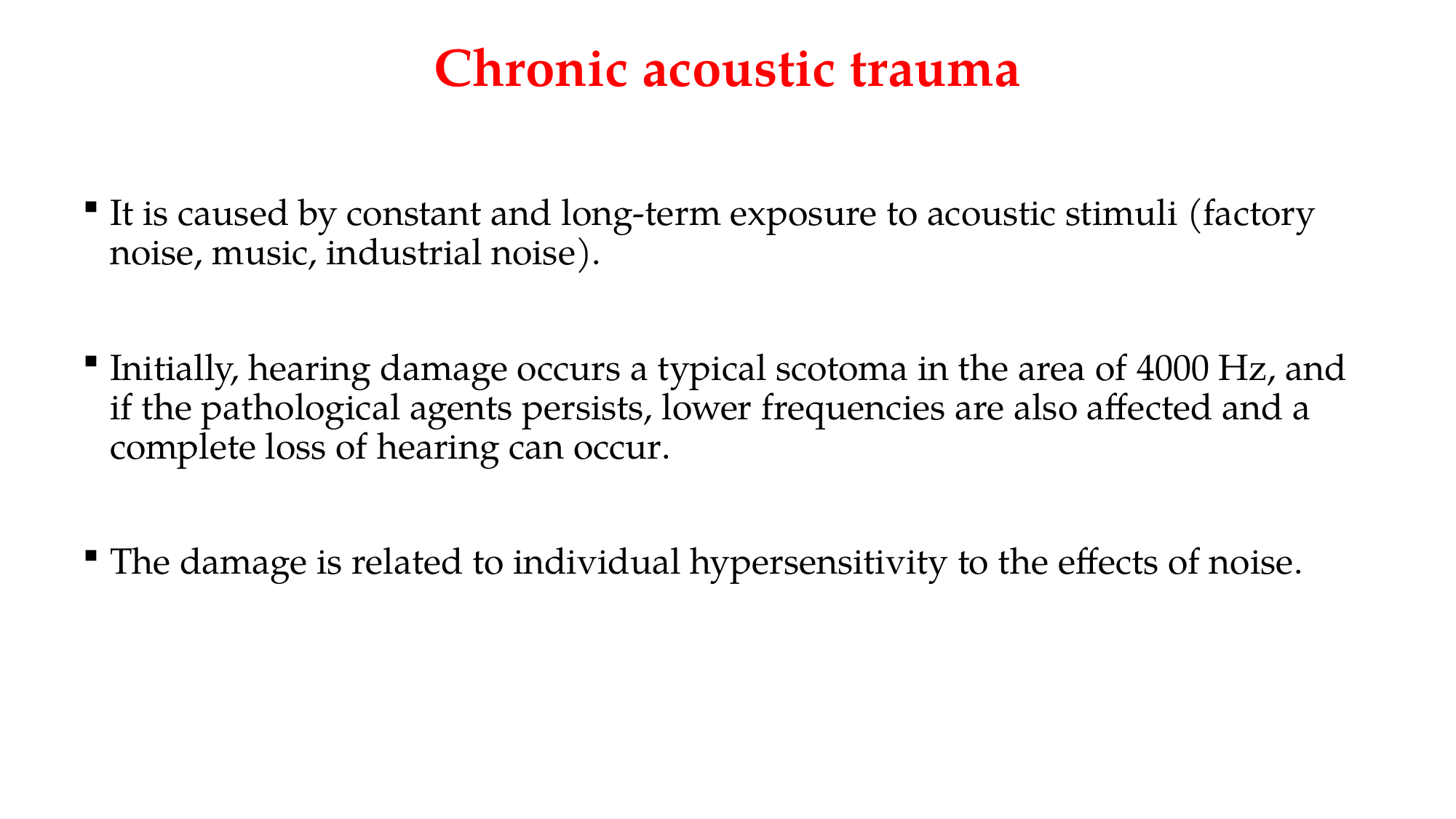

Chronic acoustic trauma
It is caused by constant and long-term exposure to acoustic stimuli (factory noise, music, industrial noise).

Initially, hearing damage occurs a typical scotoma in the area of ​​4000 Hz, and if the pathological agents persists, lower frequencies are also affected and a complete loss of hearing can occur.

The damage is related to individual hypersensitivity to the effects of noise.